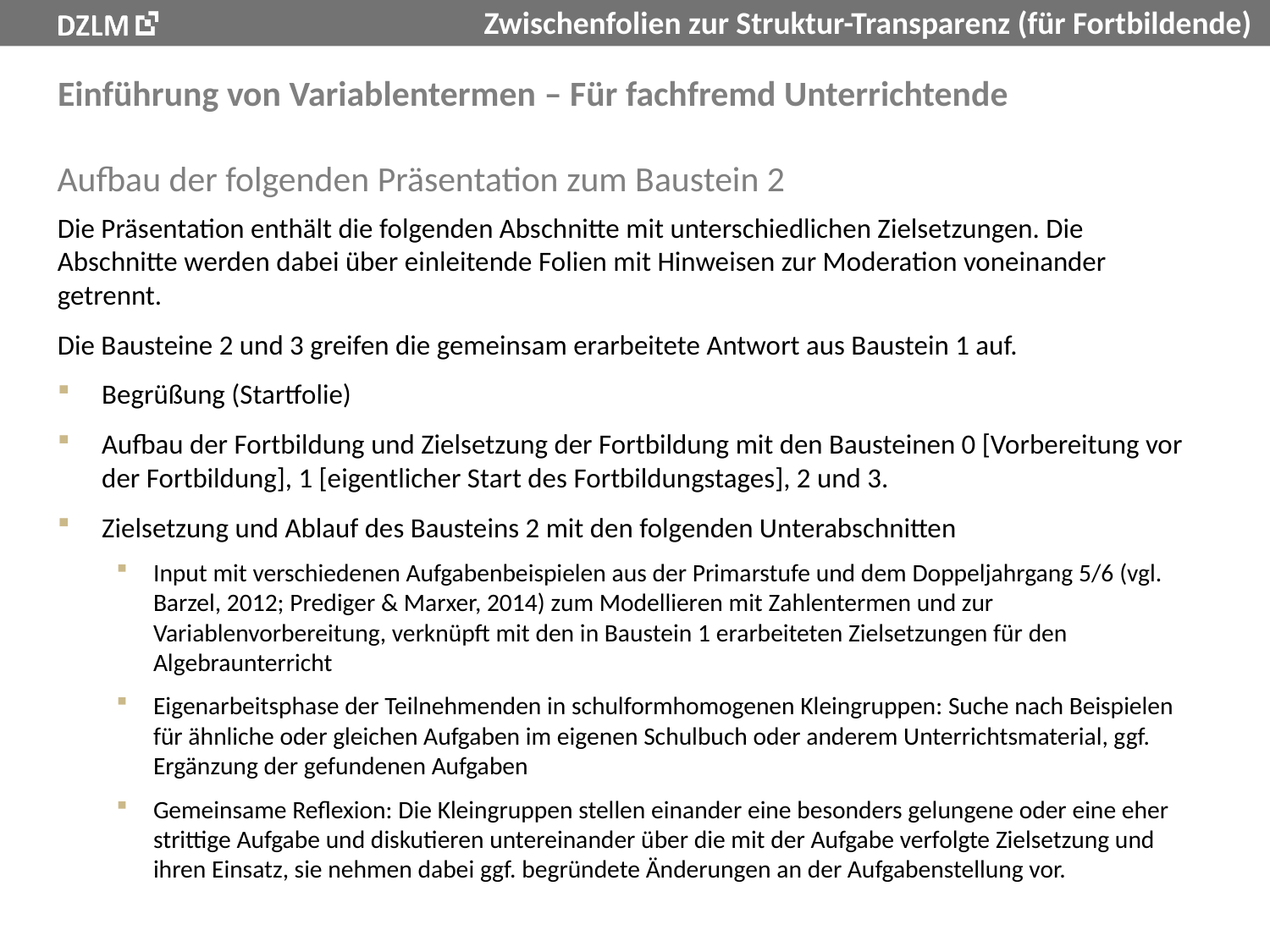

# Einführung von Variablentermen – Für fachfremd Unterrichtende
Aufbau der folgenden Präsentation zum Baustein 2
Die Präsentation enthält die folgenden Abschnitte mit unterschiedlichen Zielsetzungen. Die Abschnitte werden dabei über einleitende Folien mit Hinweisen zur Moderation voneinander getrennt.
Die Bausteine 2 und 3 greifen die gemeinsam erarbeitete Antwort aus Baustein 1 auf.
Begrüßung (Startfolie)
Aufbau der Fortbildung und Zielsetzung der Fortbildung mit den Bausteinen 0 [Vorbereitung vor der Fortbildung], 1 [eigentlicher Start des Fortbildungstages], 2 und 3.
Zielsetzung und Ablauf des Bausteins 2 mit den folgenden Unterabschnitten
Input mit verschiedenen Aufgabenbeispielen aus der Primarstufe und dem Doppeljahrgang 5/6 (vgl. Barzel, 2012; Prediger & Marxer, 2014) zum Modellieren mit Zahlentermen und zur Variablenvorbereitung, verknüpft mit den in Baustein 1 erarbeiteten Zielsetzungen für den Algebraunterricht
Eigenarbeitsphase der Teilnehmenden in schulformhomogenen Kleingruppen: Suche nach Beispielen für ähnliche oder gleichen Aufgaben im eigenen Schulbuch oder anderem Unterrichtsmaterial, ggf. Ergänzung der gefundenen Aufgaben
Gemeinsame Reflexion: Die Kleingruppen stellen einander eine besonders gelungene oder eine eher strittige Aufgabe und diskutieren untereinander über die mit der Aufgabe verfolgte Zielsetzung und ihren Einsatz, sie nehmen dabei ggf. begründete Änderungen an der Aufgabenstellung vor.